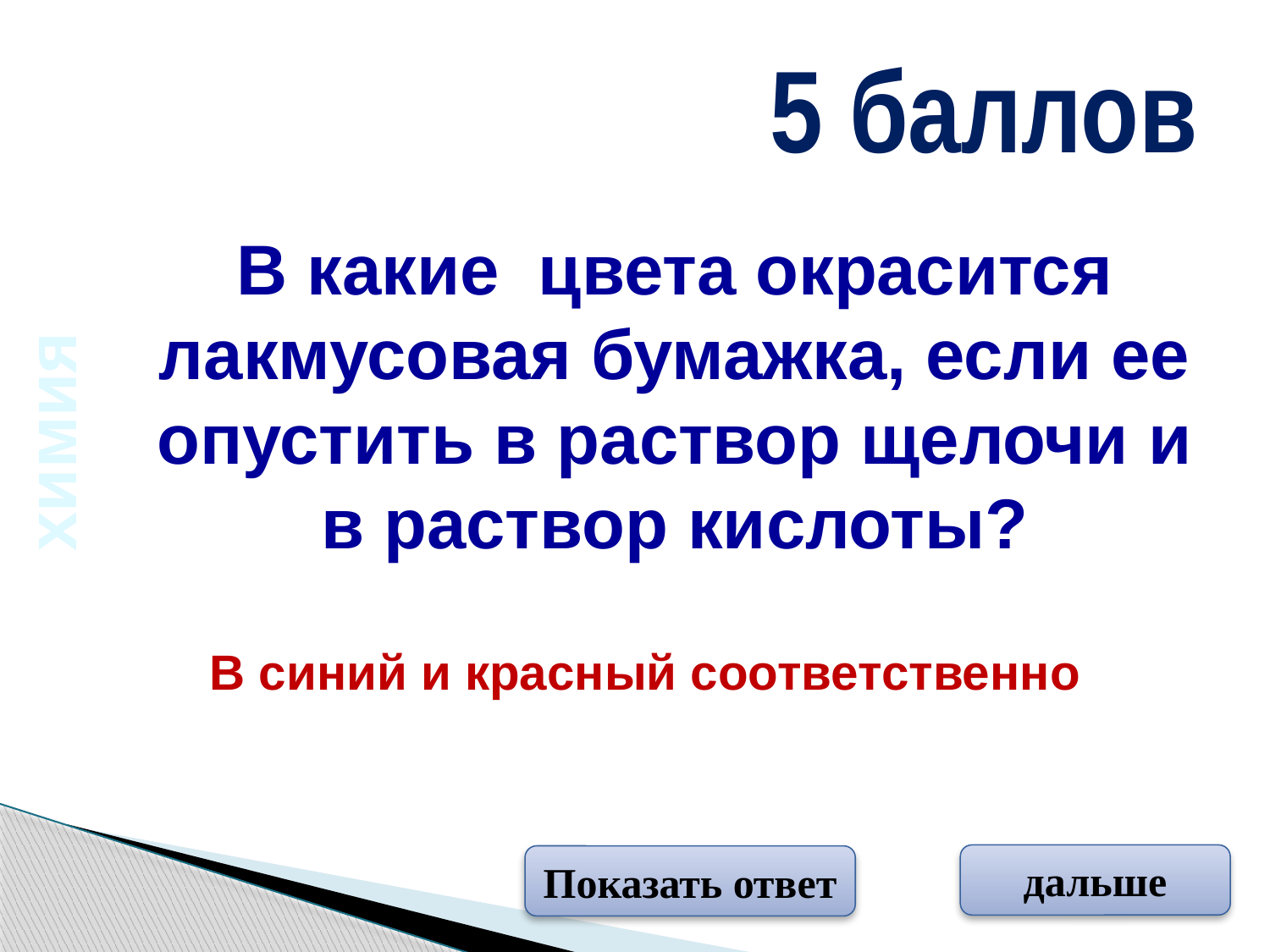

5 баллов
В какие  цвета окрасится лакмусовая бумажка, если ее опустить в раствор щелочи и в раствор кислоты?
химия
В синий и красный соответственно
дальше
Показать ответ